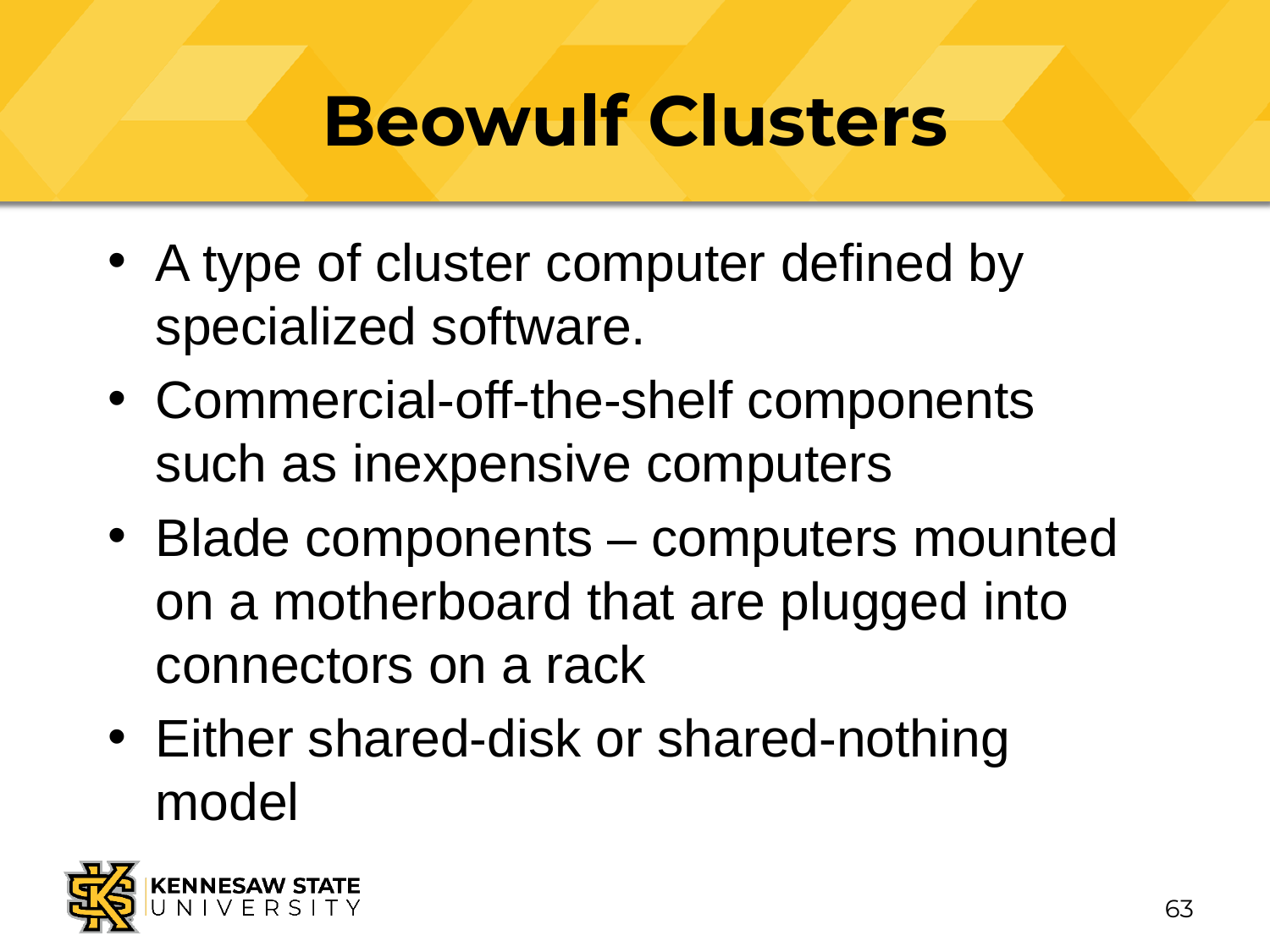

# Beowulf Clusters
A type of cluster computer defined by specialized software.
Commercial-off-the-shelf components such as inexpensive computers
Blade components – computers mounted on a motherboard that are plugged into connectors on a rack
Either shared-disk or shared-nothing model

63